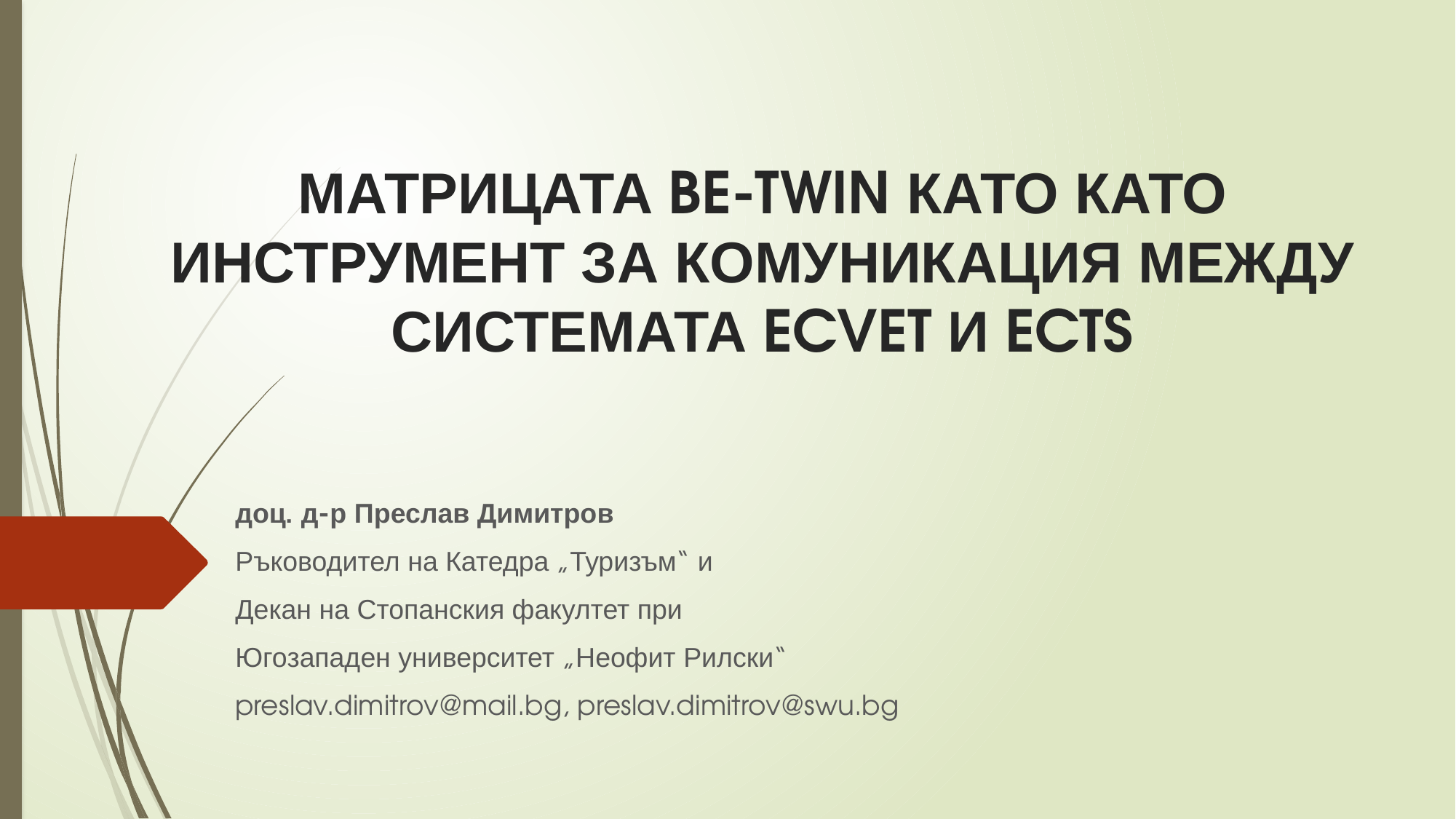

# Матрицата Be-TWIN като като инструмент за комуникация между системата ECVET и ECTS
доц. д-р Преслав Димитров
Ръководител на Катедра „Туризъм“ и
Декан на Стопанския факултет при
Югозападен университет „Неофит Рилски“
preslav.dimitrov@mail.bg, preslav.dimitrov@swu.bg